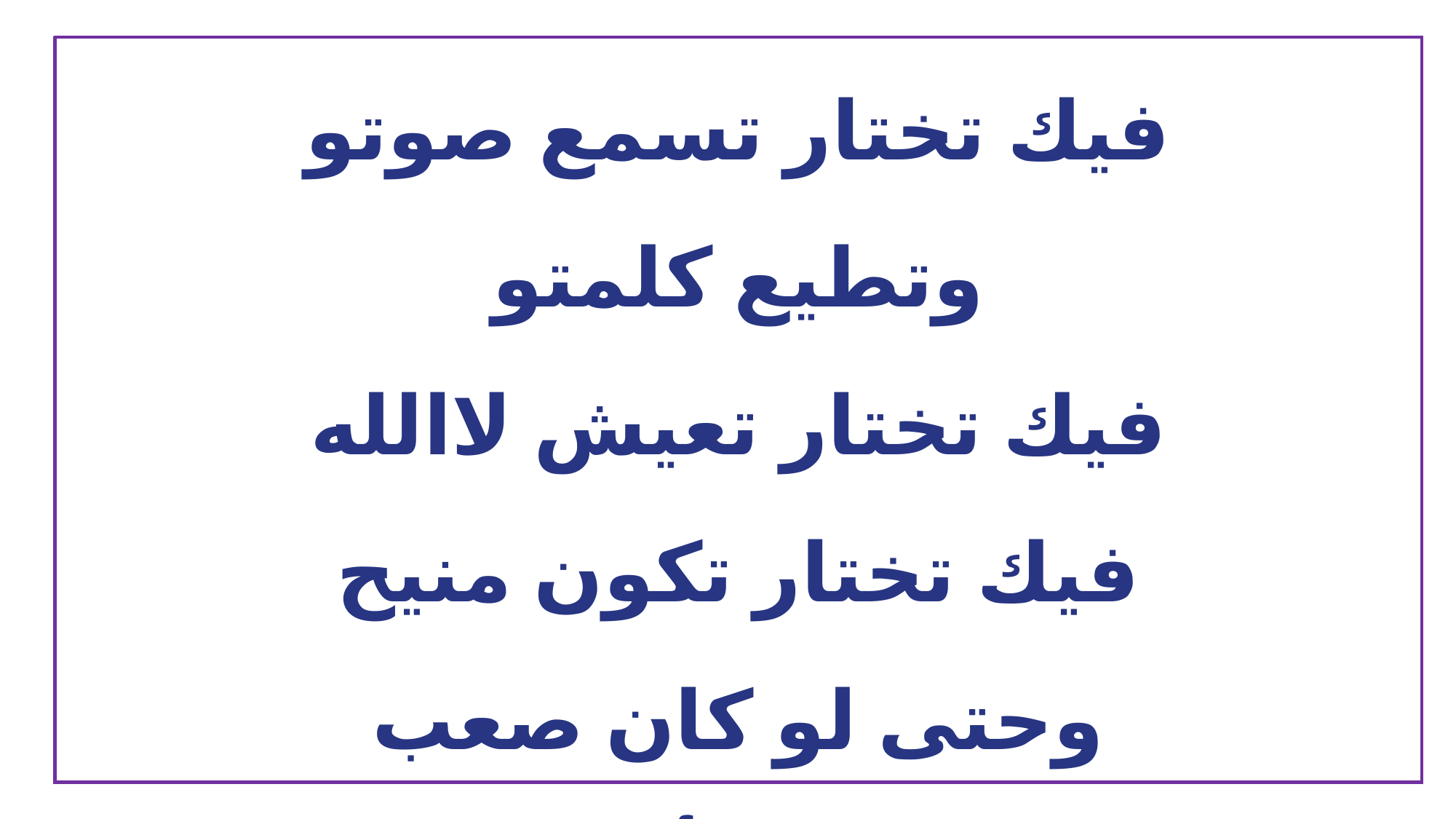

فيك تختار تسمع صوتو وتطيع كلمتو
فيك تختار تعيش لاالله
فيك تختار تكون منيح
وحتى لو كان صعب
رح طيع الله أنا رح طيع